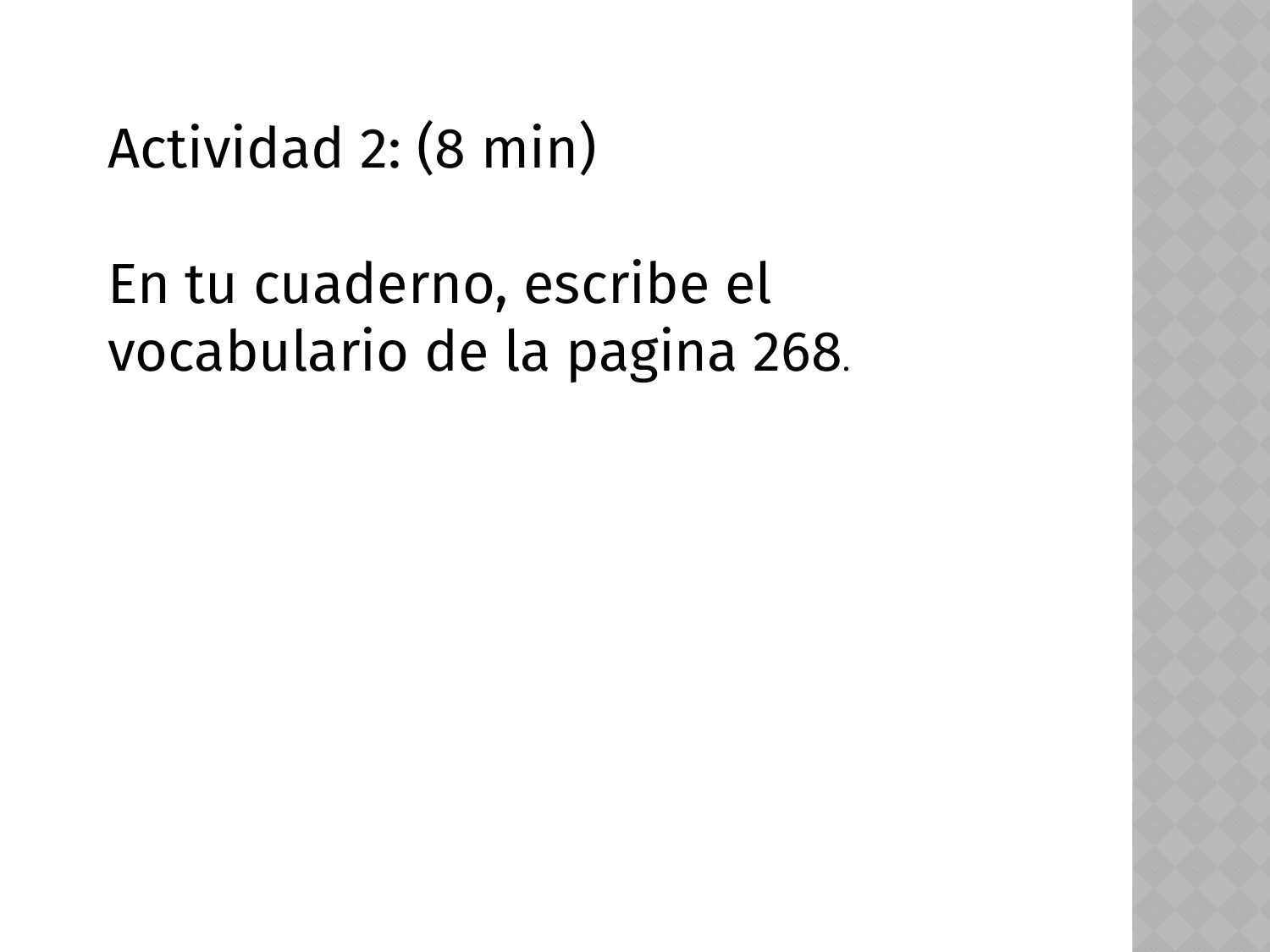

Actividad 2: (8 min)

En tu cuaderno, escribe el vocabulario de la pagina 268.